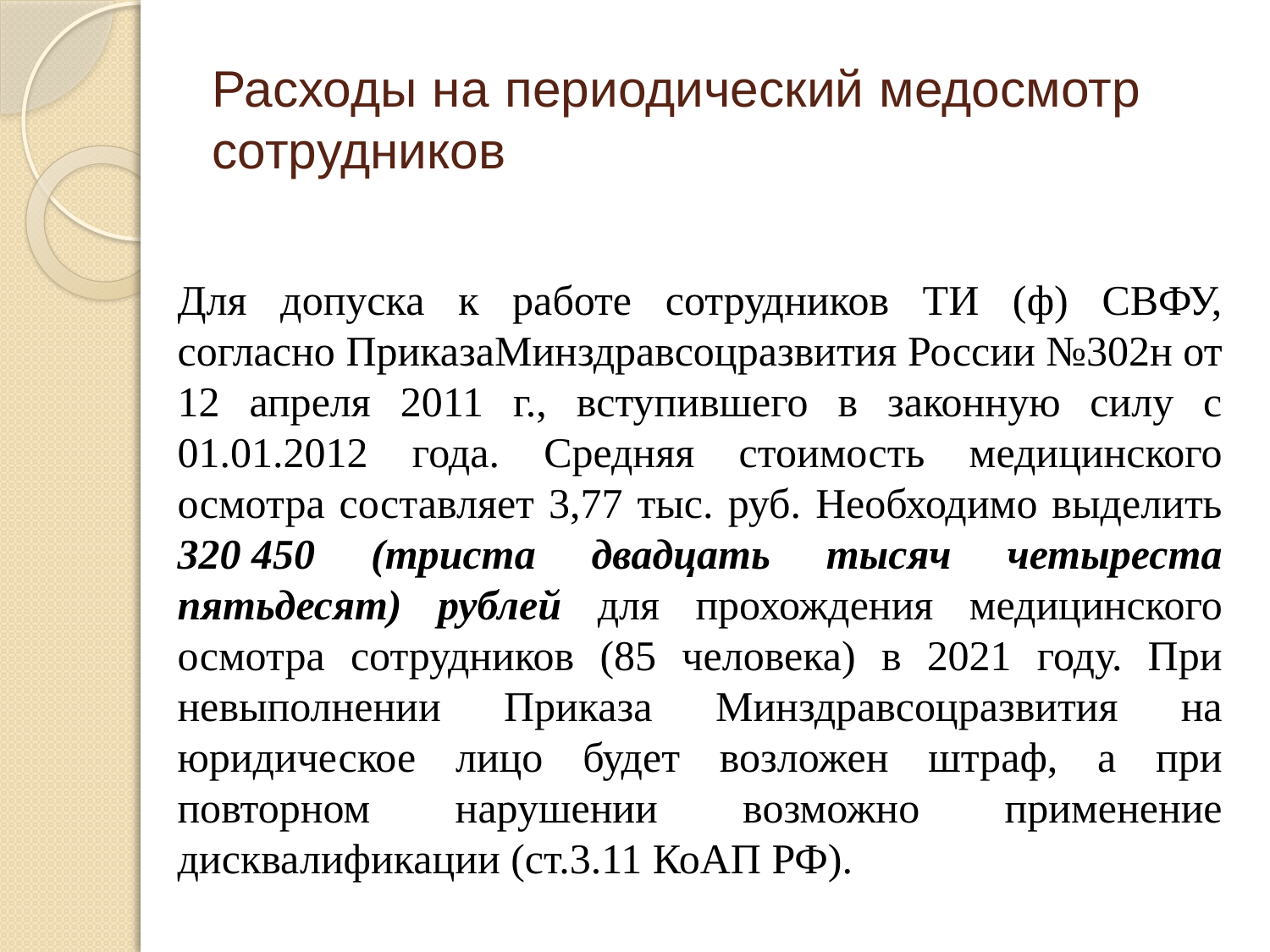

# Расходы на периодический медосмотр сотрудников
Для допуска к работе сотрудников ТИ (ф) СВФУ, согласно ПриказаМинздравсоцразвития России №302н от 12 апреля 2011 г., вступившего в законную силу с 01.01.2012 года. Средняя стоимость медицинского осмотра составляет 3,77 тыс. руб. Необходимо выделить 320 450 (триста двадцать тысяч четыреста пятьдесят) рублей для прохождения медицинского осмотра сотрудников (85 человека) в 2021 году. При невыполнении Приказа Минздравсоцразвития на юридическое лицо будет возложен штраф, а при повторном нарушении возможно применение дисквалификации (ст.3.11 КоАП РФ).